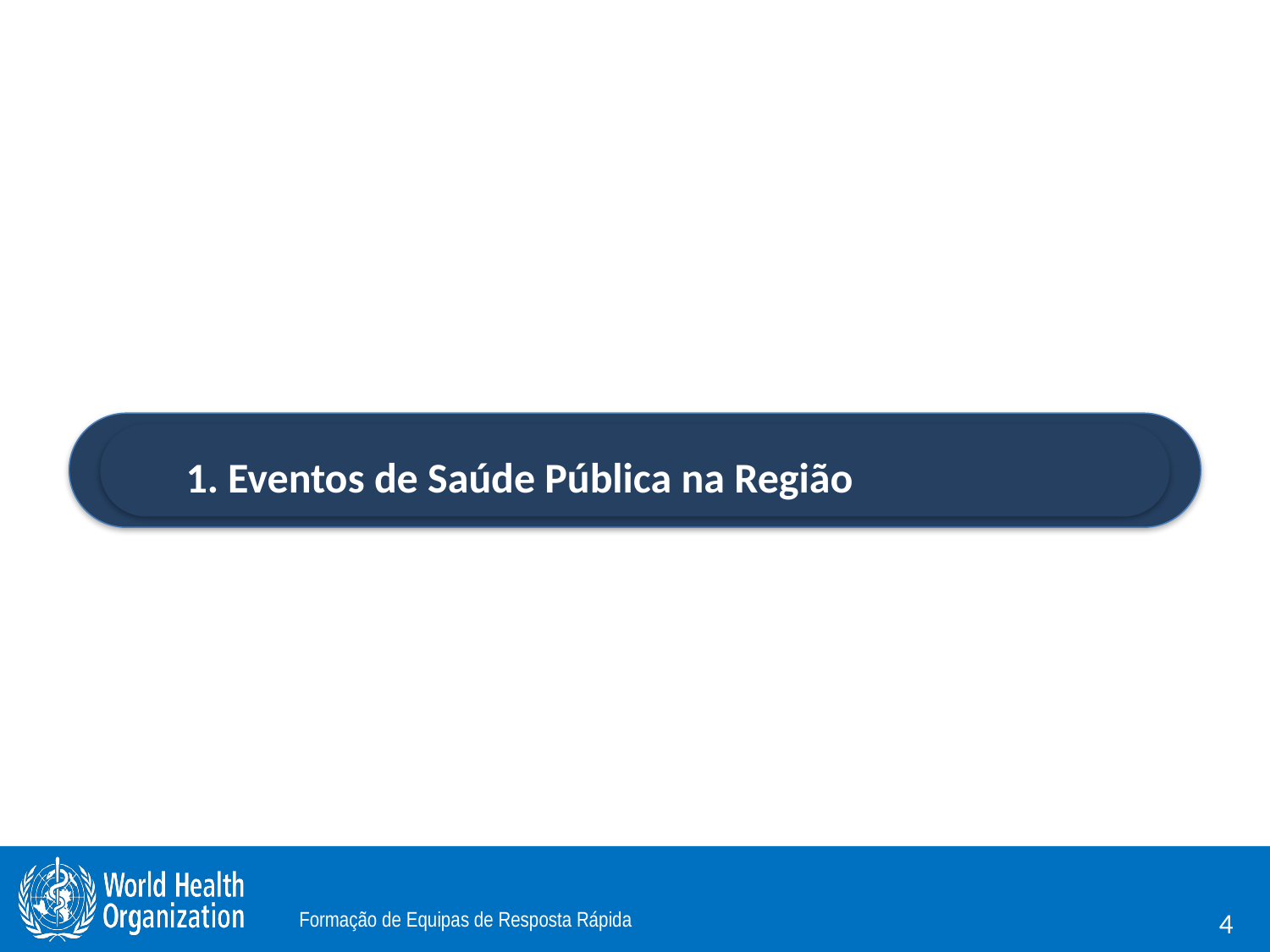

1. Eventos de Saúde Pública na Região